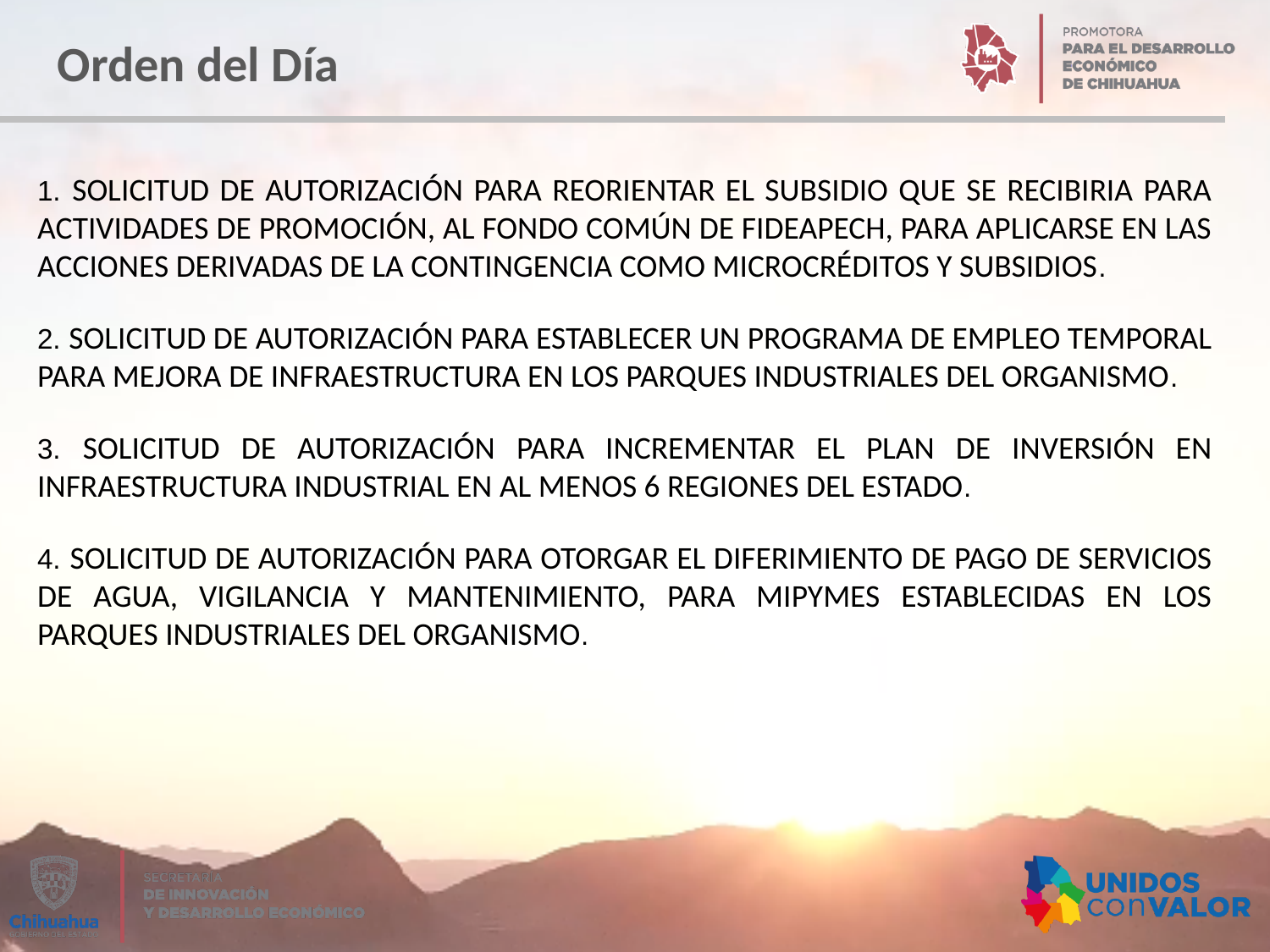

Orden del Día

1. SOLICITUD DE AUTORIZACIÓN PARA REORIENTAR EL SUBSIDIO QUE SE RECIBIRIA PARA ACTIVIDADES DE PROMOCIÓN, AL FONDO COMÚN DE FIDEAPECH, PARA APLICARSE EN LAS ACCIONES DERIVADAS DE LA CONTINGENCIA COMO MICROCRÉDITOS Y SUBSIDIOS.

2. SOLICITUD DE AUTORIZACIÓN PARA ESTABLECER UN PROGRAMA DE EMPLEO TEMPORAL PARA MEJORA DE INFRAESTRUCTURA EN LOS PARQUES INDUSTRIALES DEL ORGANISMO.

3. SOLICITUD DE AUTORIZACIÓN PARA INCREMENTAR EL PLAN DE INVERSIÓN EN INFRAESTRUCTURA INDUSTRIAL EN AL MENOS 6 REGIONES DEL ESTADO.

4. SOLICITUD DE AUTORIZACIÓN PARA OTORGAR EL DIFERIMIENTO DE PAGO DE SERVICIOS DE AGUA, VIGILANCIA Y MANTENIMIENTO, PARA MIPYMES ESTABLECIDAS EN LOS PARQUES INDUSTRIALES DEL ORGANISMO.